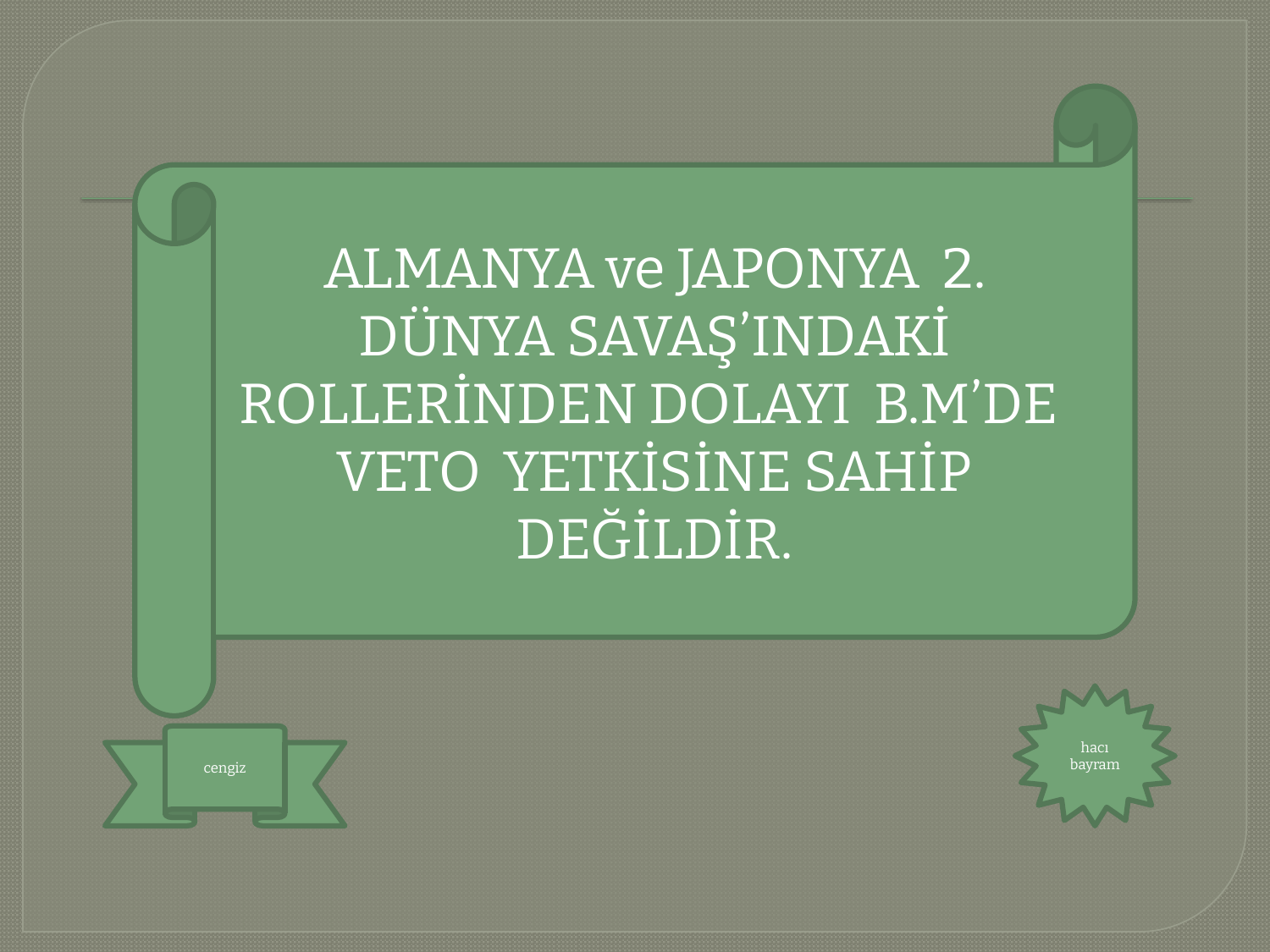

#
ALMANYA ve JAPONYA  2. DÜNYA SAVAŞ’INDAKİ ROLLERİNDEN DOLAYI  B.M’DE  VETO  YETKİSİNE SAHİP DEĞİLDİR.

hacı bayram
cengiz